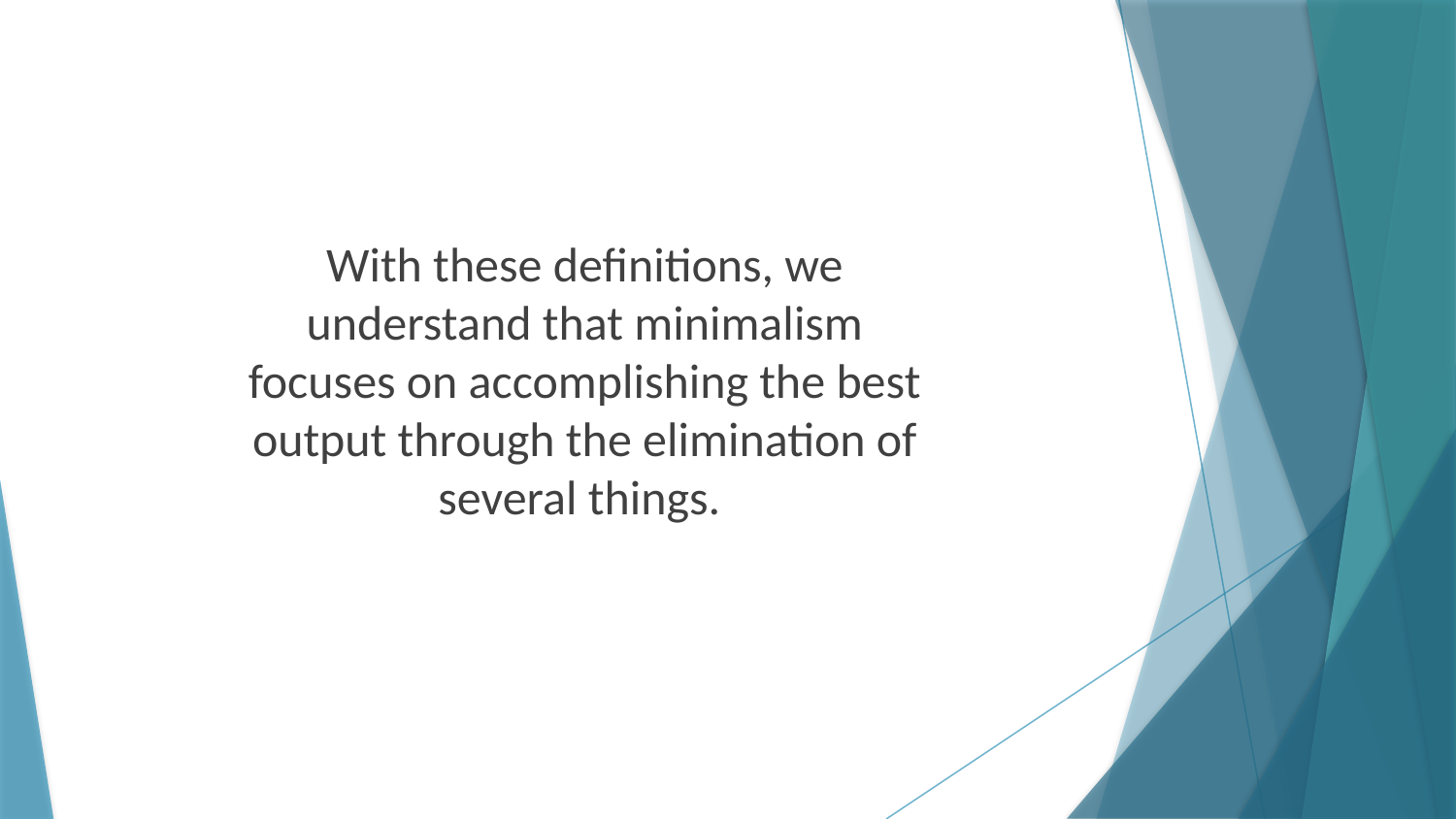

With these definitions, we understand that minimalism focuses on accomplishing the best output through the elimination of several things.